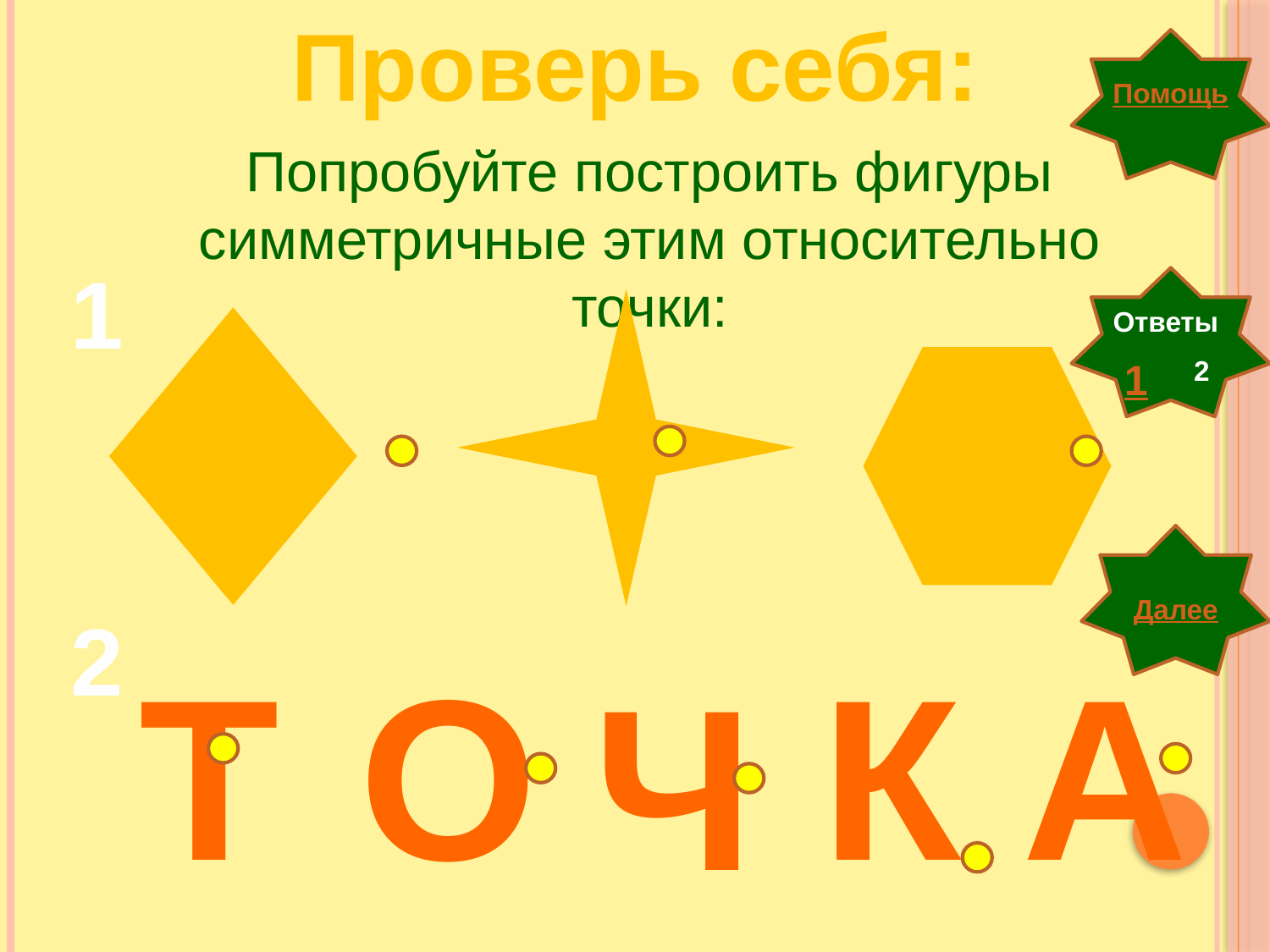

Проверь себя:

Помощь
Попробуйте построить фигуры симметричные этим относительно точки:
1

Ответы

1
2

Далее
2
Т
О
К
А
Ч